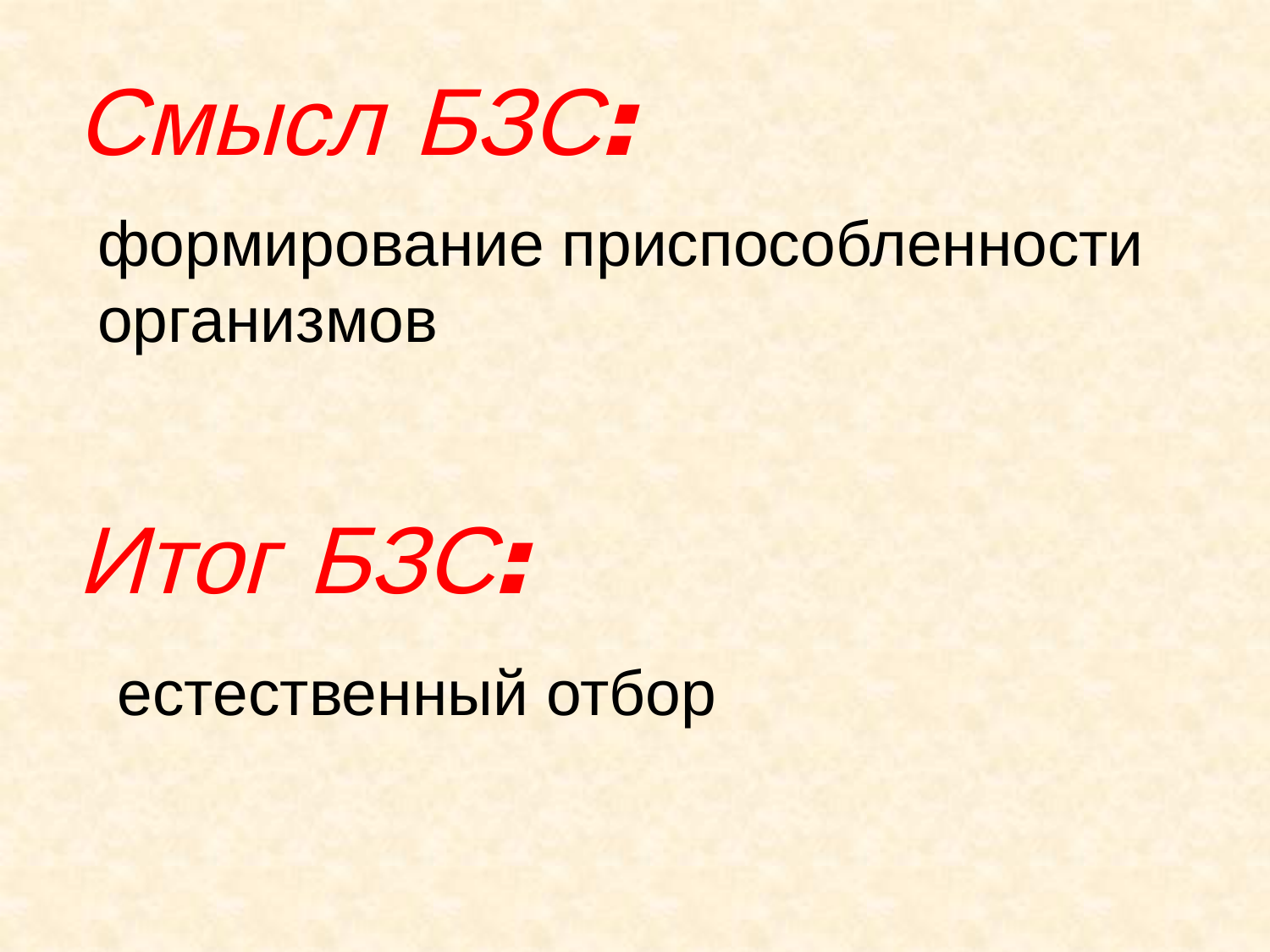

# Смысл БЗС:
формирование приспособленности организмов
Итог БЗС:
естественный отбор